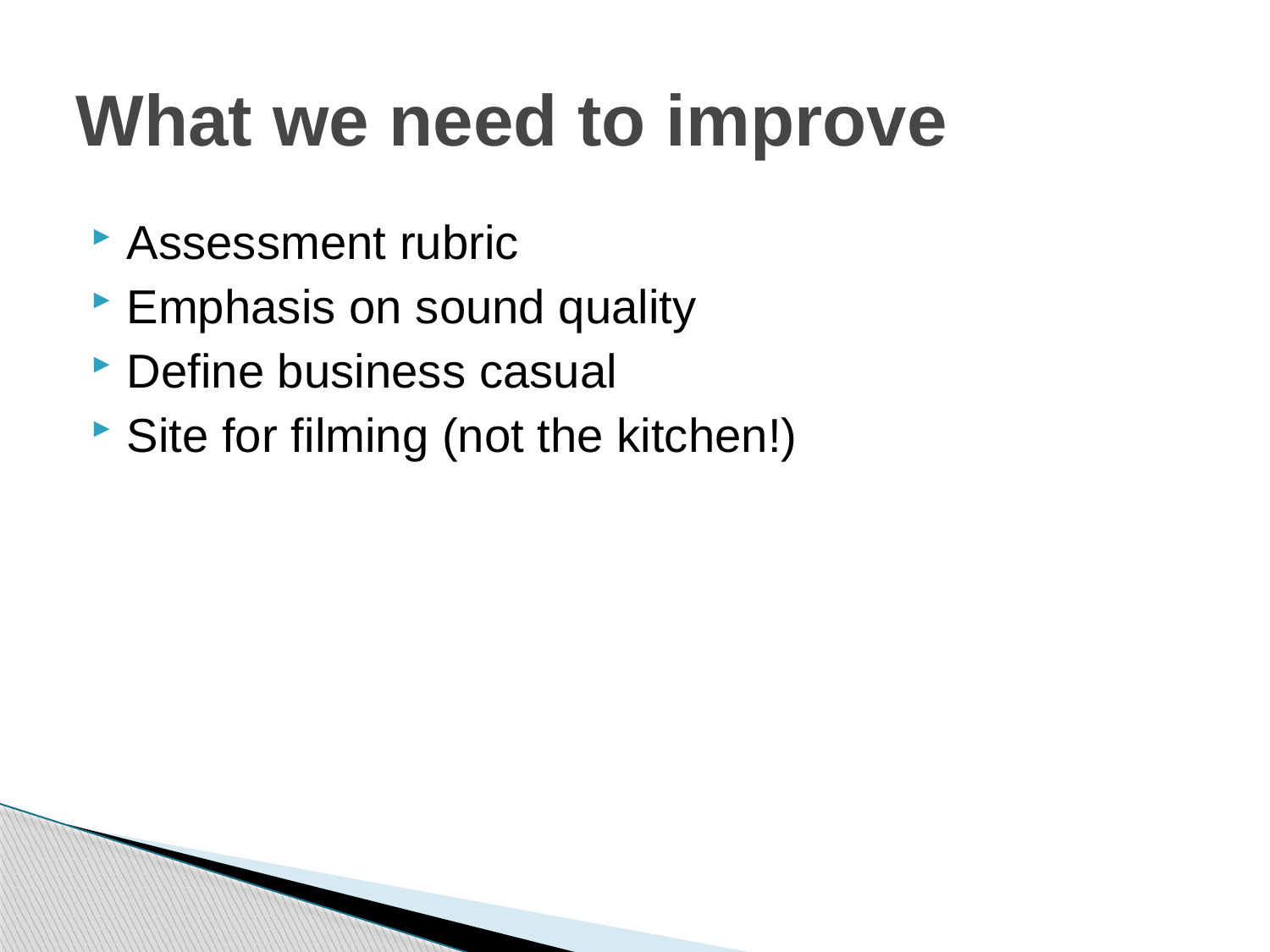

# What we need to improve
Assessment rubric
Emphasis on sound quality
Define business casual
Site for filming (not the kitchen!)